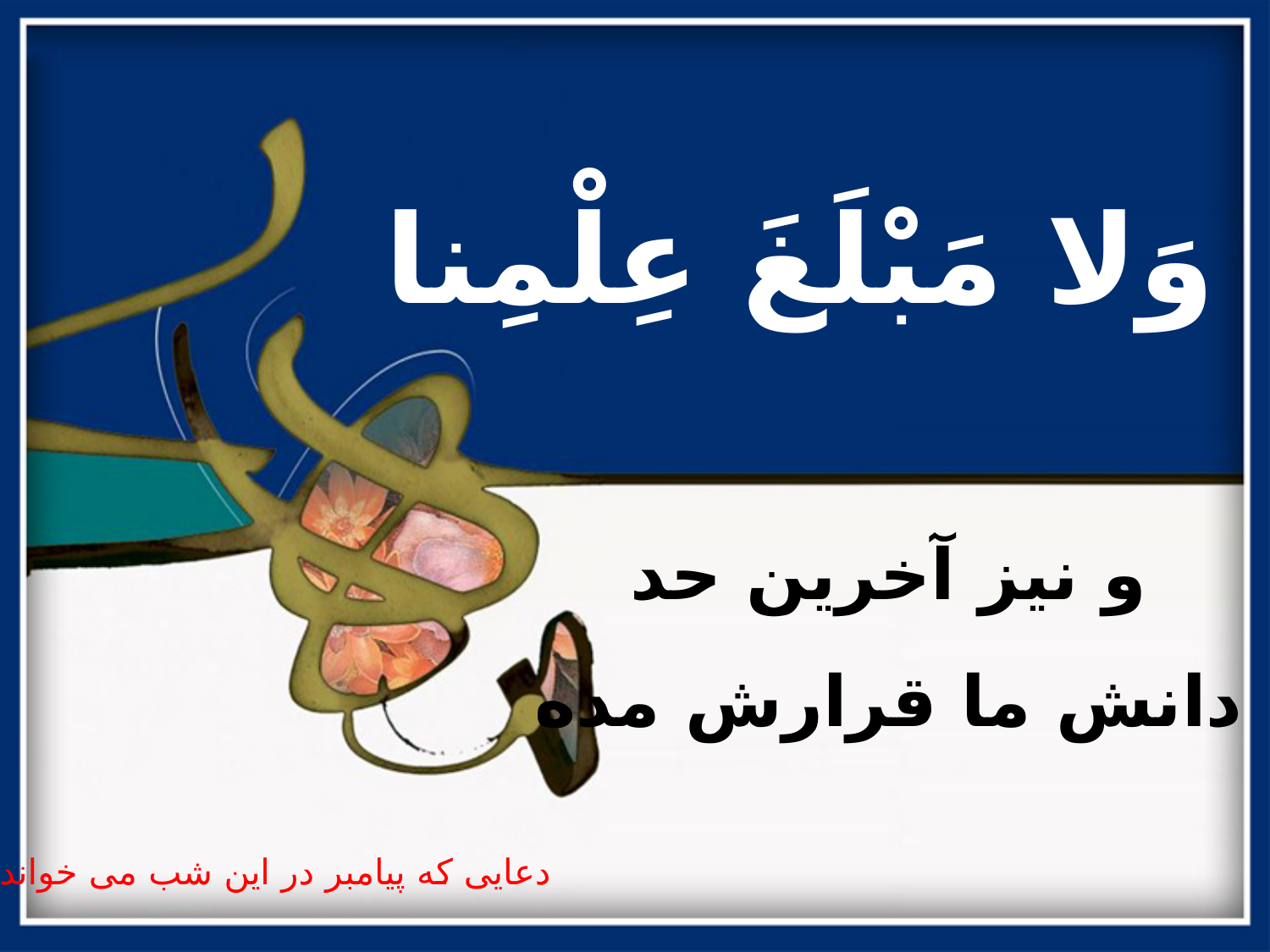

وَلا مَبْلَغَ عِلْمِنا
و نيز آخرين حد دانش ما قرارش مده